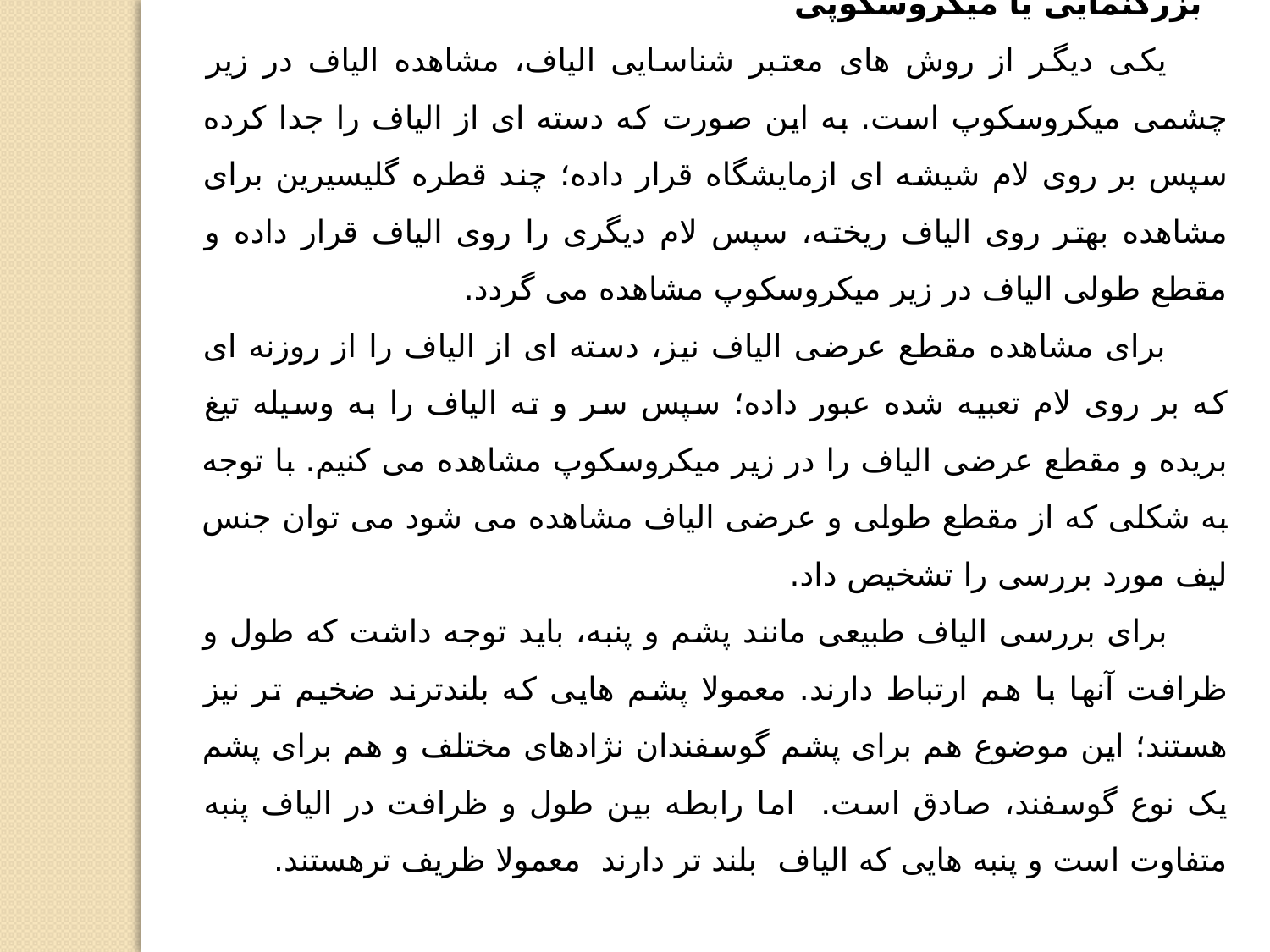

بزرگنمایی یا میکروسکوپی
   یکی دیگر از روش های معتبر شناسایی الیاف، مشاهده الیاف در زیر چشمی میکروسکوپ است. به این صورت که دسته ای از الیاف را جدا کرده سپس بر روی لام شیشه ای ازمایشگاه قرار داده؛ چند قطره گلیسیرین برای مشاهده بهتر روی الیاف ریخته، سپس لام دیگری را روی الیاف قرار داده و مقطع طولی الیاف در زیر میکروسکوپ مشاهده می گردد.
   برای مشاهده مقطع عرضی الیاف نیز، دسته ای از الیاف را از روزنه ای که بر روی لام تعبیه شده عبور داده؛ سپس سر و ته الیاف را به وسیله تیغ بریده و مقطع عرضی الیاف را در زیر میکروسکوپ مشاهده می کنیم. با توجه به شکلی که از مقطع طولی و عرضی الیاف مشاهده می شود می توان جنس لیف مورد بررسی را تشخیص داد.
   برای بررسی الیاف طبیعی مانند پشم و پنبه، باید توجه داشت که طول و ظرافت آنها با هم ارتباط دارند. معمولا پشم هایی که بلندترند ضخیم تر نیز هستند؛ این موضوع هم برای پشم گوسفندان نژادهای مختلف و هم برای پشم یک نوع گوسفند، صادق است.  اما رابطه بین طول و ظرافت در الیاف پنبه متفاوت است و پنبه هایی که الیاف  بلند تر دارند  معمولا ظریف ترهستند.